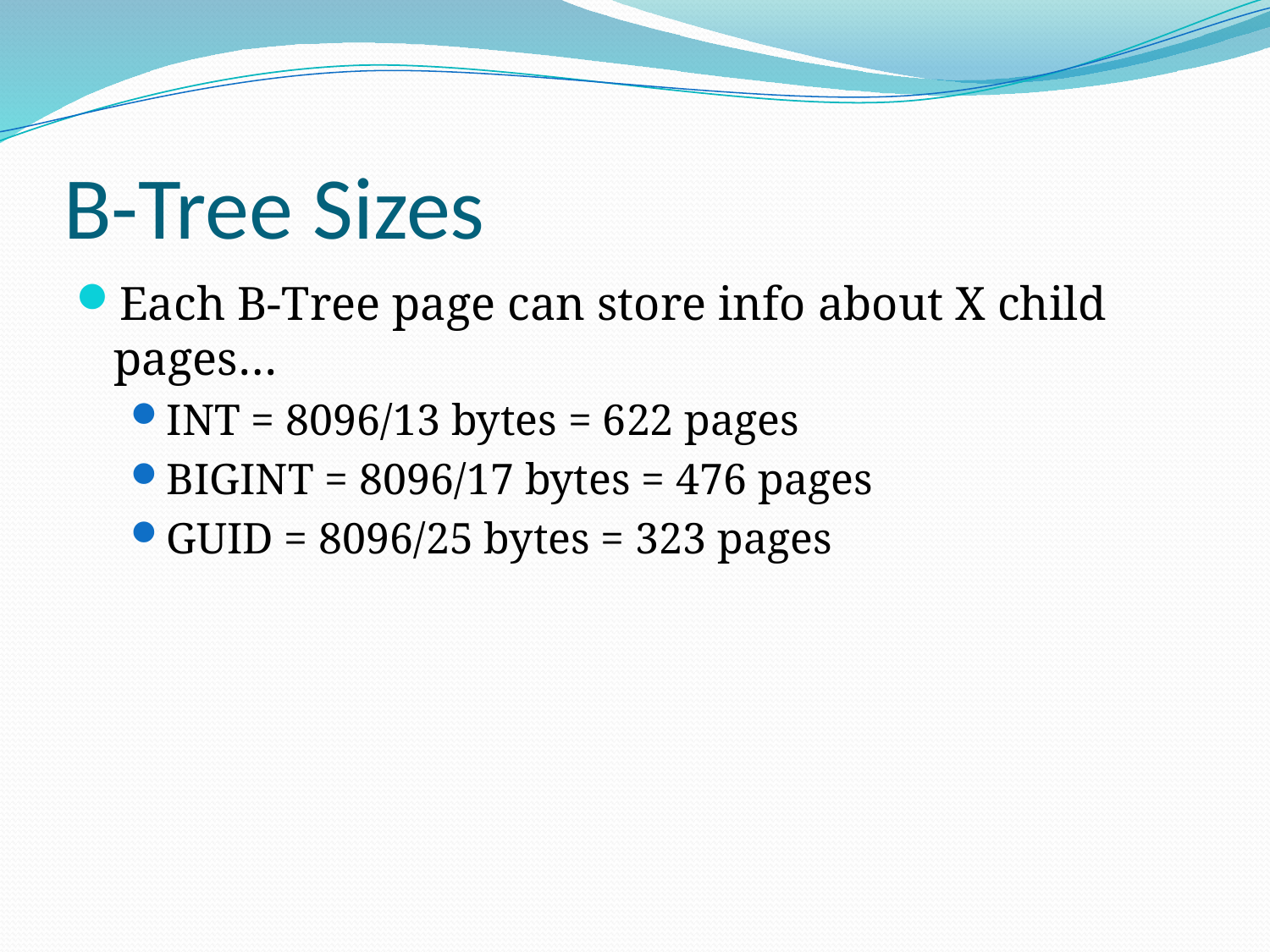

# B-Tree Sizes
Each B-Tree page can store info about X child pages…
INT = 8096/13 bytes = 622 pages
BIGINT = 8096/17 bytes = 476 pages
GUID = 8096/25 bytes = 323 pages